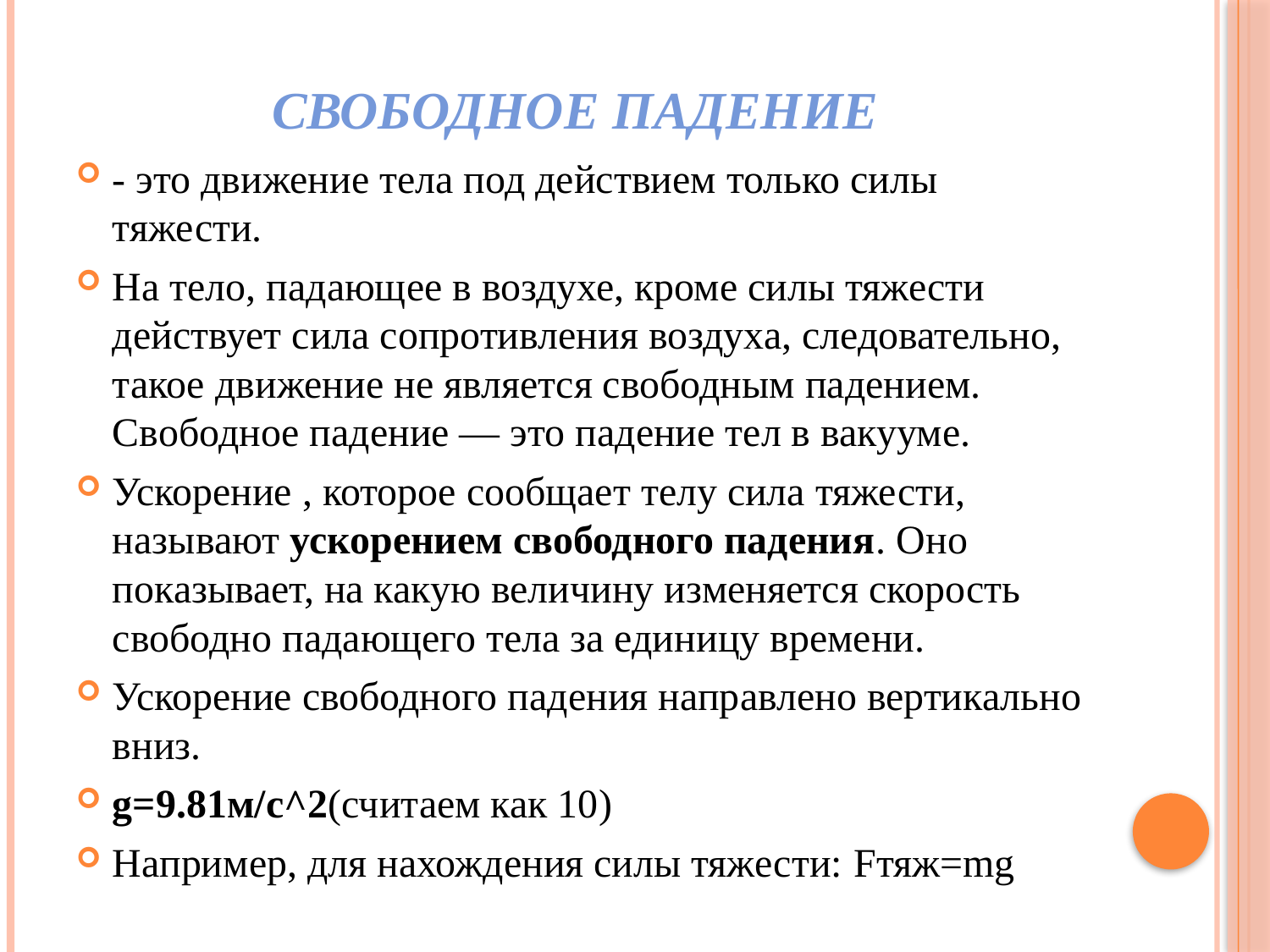

# Свободное падение
- это движение тела под действием только силы тяжести.
На тело, падающее в воздухе, кроме силы тяжести действует сила сопротивления воздуха, следовательно, такое движение не является свободным падением. Свободное падение — это падение тел в вакууме.
Ускорение , которое сообщает телу сила тяжести, называют ускорением свободного падения. Оно показывает, на какую величину изменяется скорость свободно падающего тела за единицу времени.
Ускорение свободного падения направлено вертикально вниз.
g=9.81м/с^2(считаем как 10)
Например, для нахождения силы тяжести: Fтяж=mg